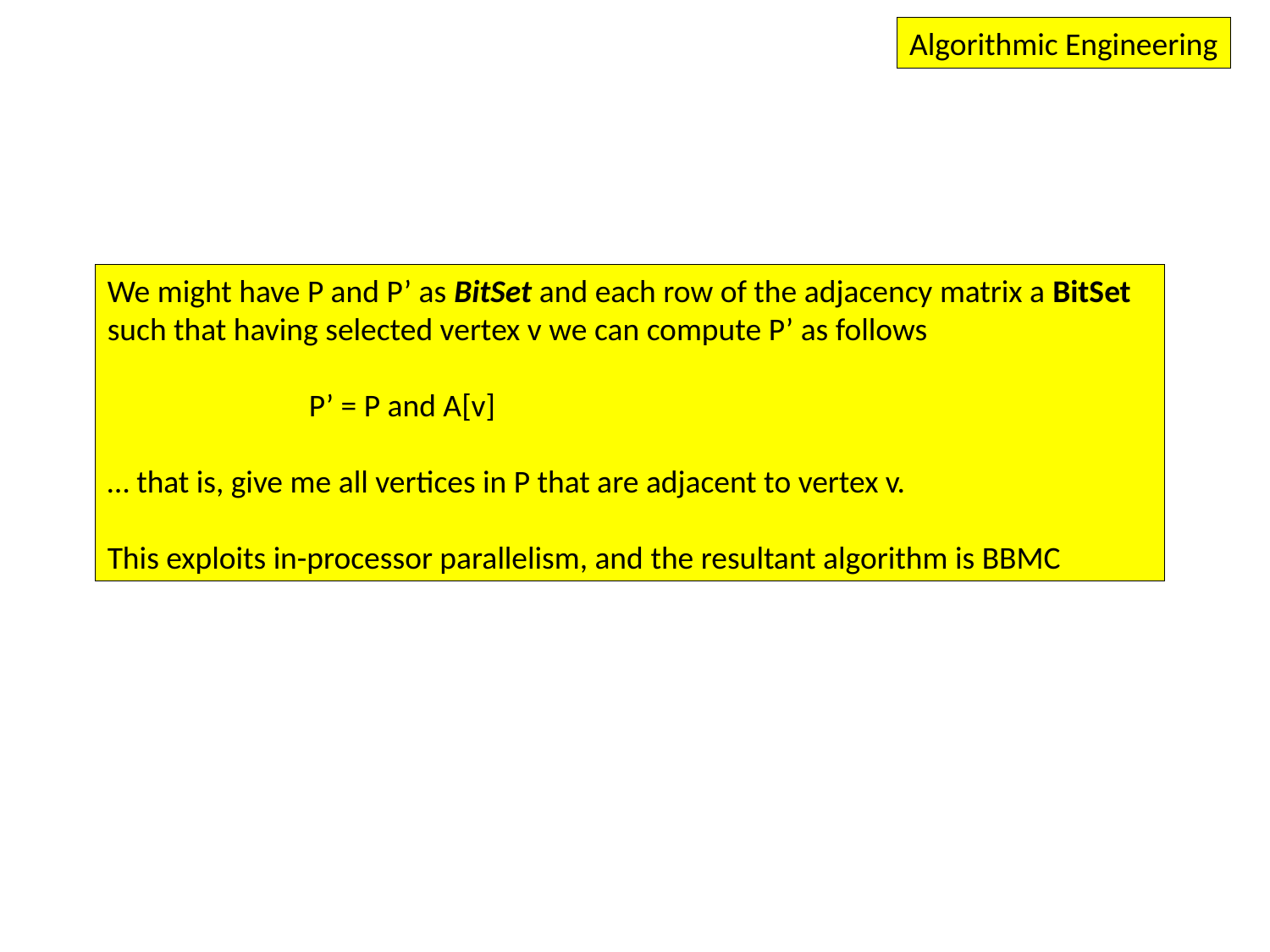

Algorithmic Engineering
We might have P and P’ as BitSet and each row of the adjacency matrix a BitSet
such that having selected vertex v we can compute P’ as follows

                            P’ = P and A[v]

… that is, give me all vertices in P that are adjacent to vertex v.

This exploits in-processor parallelism, and the resultant algorithm is BBMC